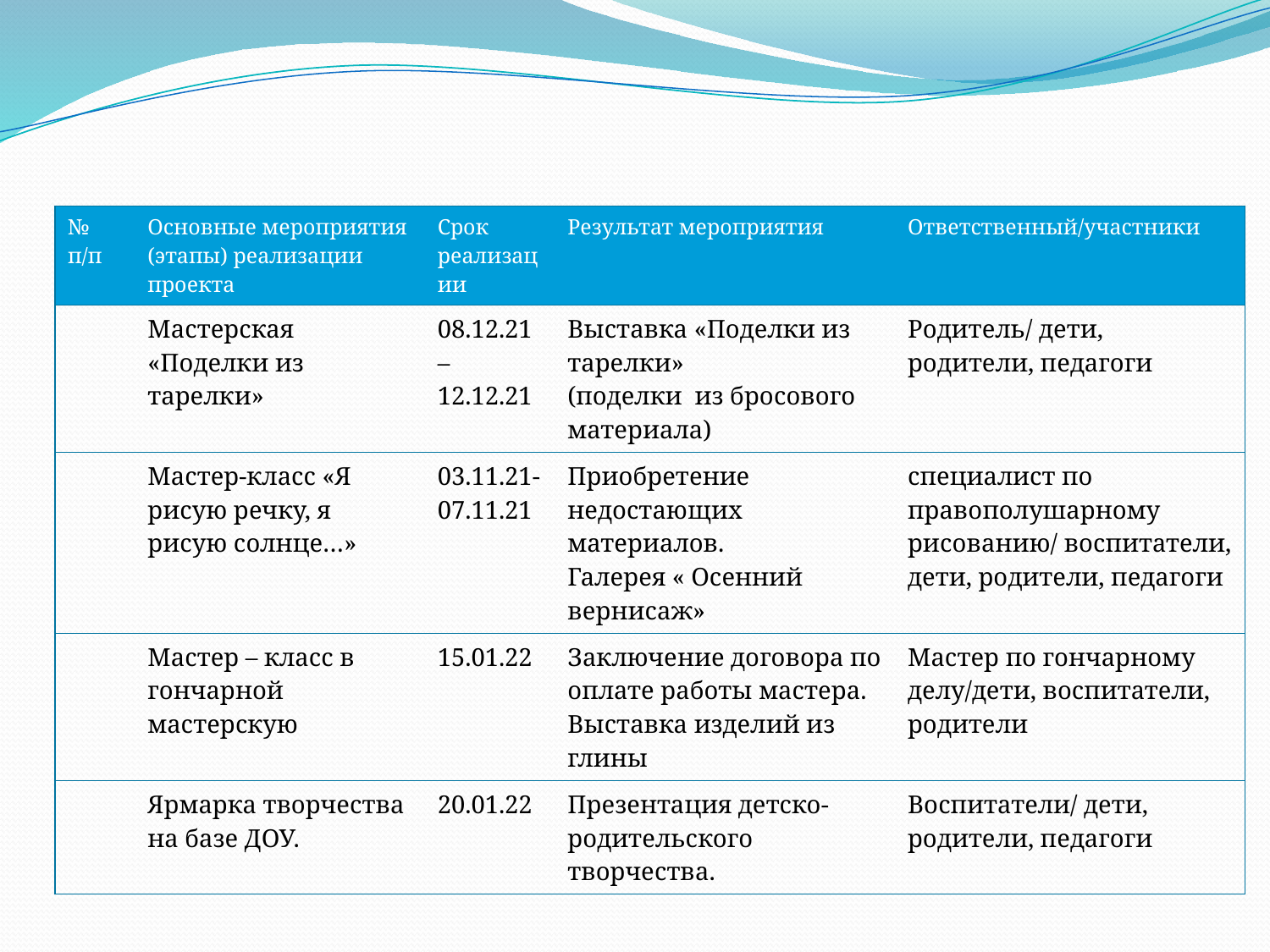

| № п/п | Основные мероприятия (этапы) реализации проекта | Срок реализации | Результат мероприятия | Ответственный/участники |
| --- | --- | --- | --- | --- |
|  | Мастерская «Поделки из тарелки» | 08.12.21 – 12.12.21 | Выставка «Поделки из тарелки» (поделки из бросового материала) | Родитель/ дети, родители, педагоги |
|  | Мастер-класс «Я рисую речку, я рисую солнце…» | 03.11.21- 07.11.21 | Приобретение недостающих материалов. Галерея « Осенний вернисаж» | специалист по правополушарному рисованию/ воспитатели, дети, родители, педагоги |
|  | Мастер – класс в гончарной мастерскую | 15.01.22 | Заключение договора по оплате работы мастера. Выставка изделий из глины | Мастер по гончарному делу/дети, воспитатели, родители |
|  | Ярмарка творчества на базе ДОУ. | 20.01.22 | Презентация детско-родительского творчества. | Воспитатели/ дети, родители, педагоги |